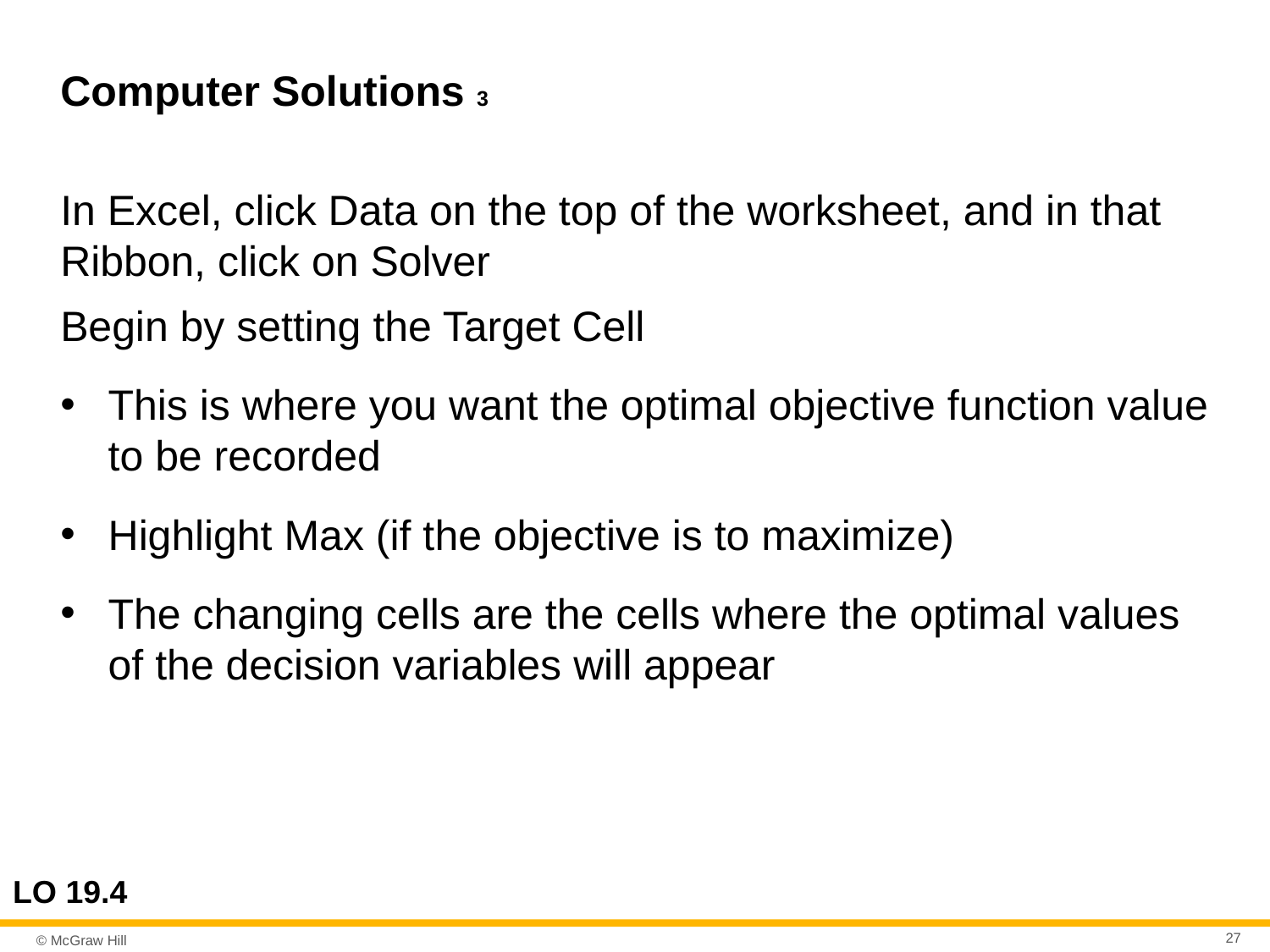

# Computer Solutions 3
In Excel, click Data on the top of the worksheet, and in that Ribbon, click on Solver
Begin by setting the Target Cell
This is where you want the optimal objective function value to be recorded
Highlight Max (if the objective is to maximize)
The changing cells are the cells where the optimal values of the decision variables will appear
LO 19.4